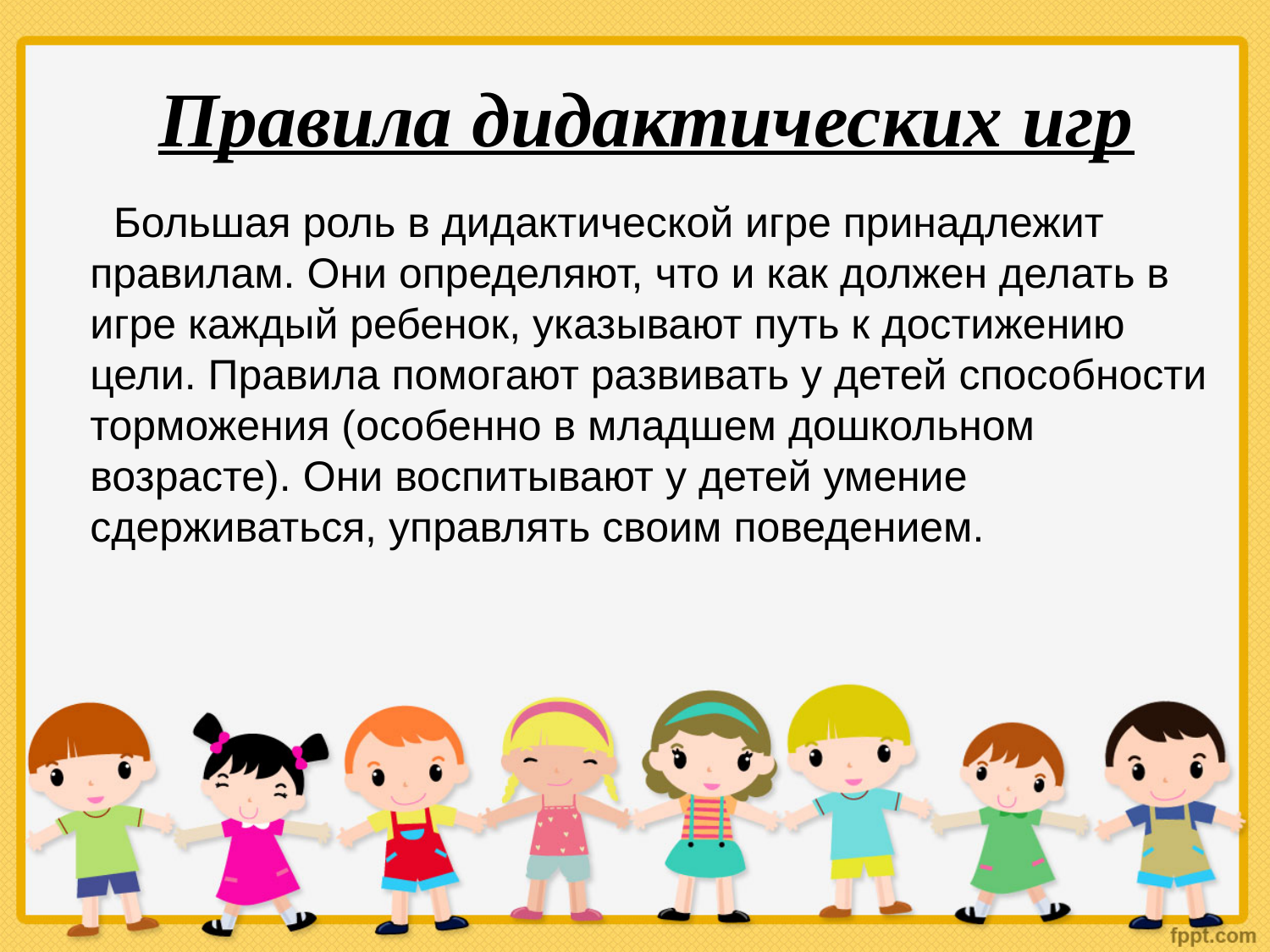

# Правила дидактических игр
      Большая роль в дидактической игре принадлежит правилам. Они определяют, что и как должен делать в игре каждый ребенок, указывают путь к достижению цели. Правила помогают развивать у детей способности торможения (особенно в младшем дошкольном возрасте). Они воспитывают у детей умение сдерживаться, управлять своим поведением.